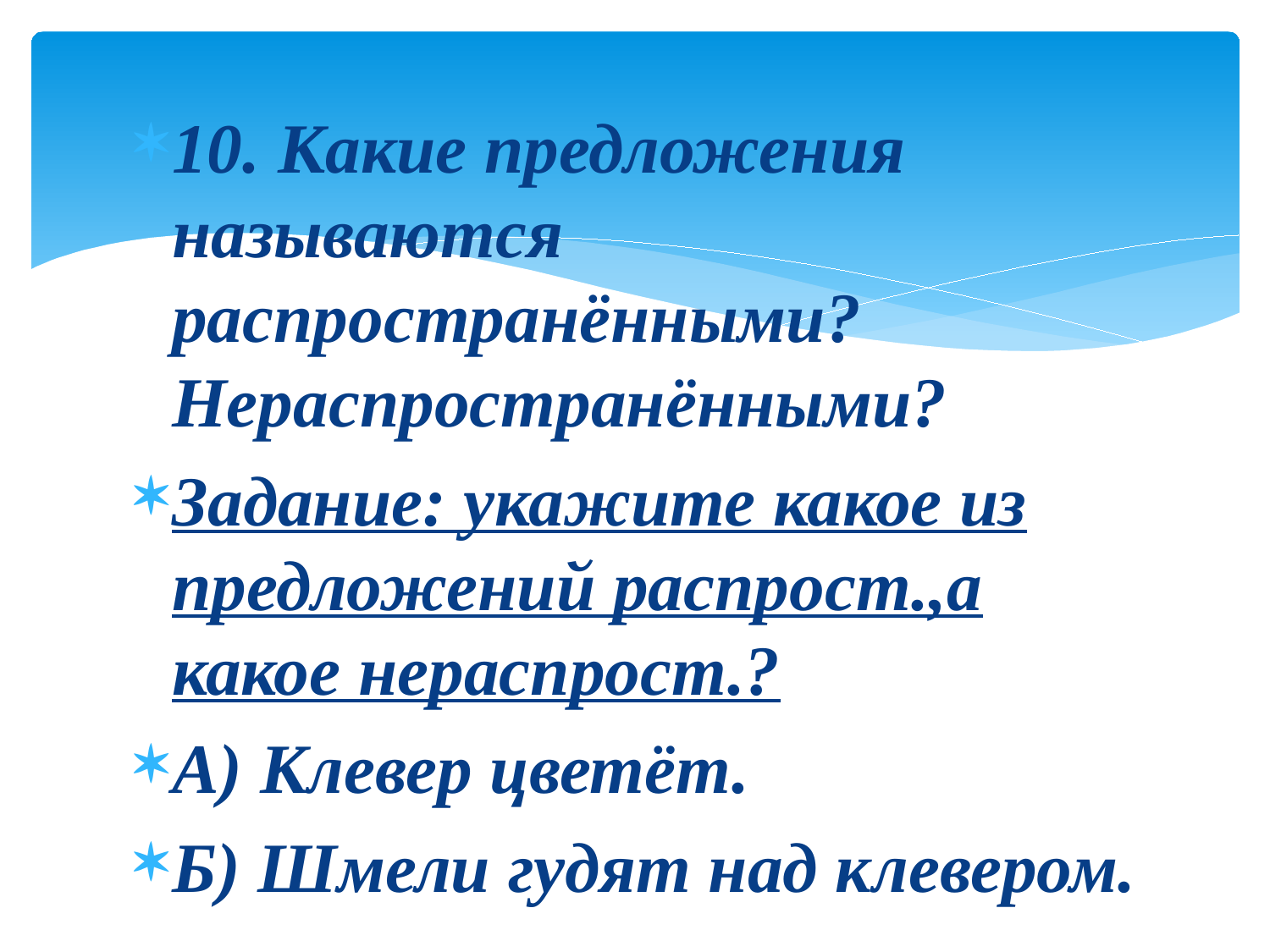

10. Какие предложения называются распространёнными? Нераспространёнными?
Задание: укажите какое из предложений распрост.,а какое нераспрост.?
А) Клевер цветёт.
Б) Шмели гудят над клевером.